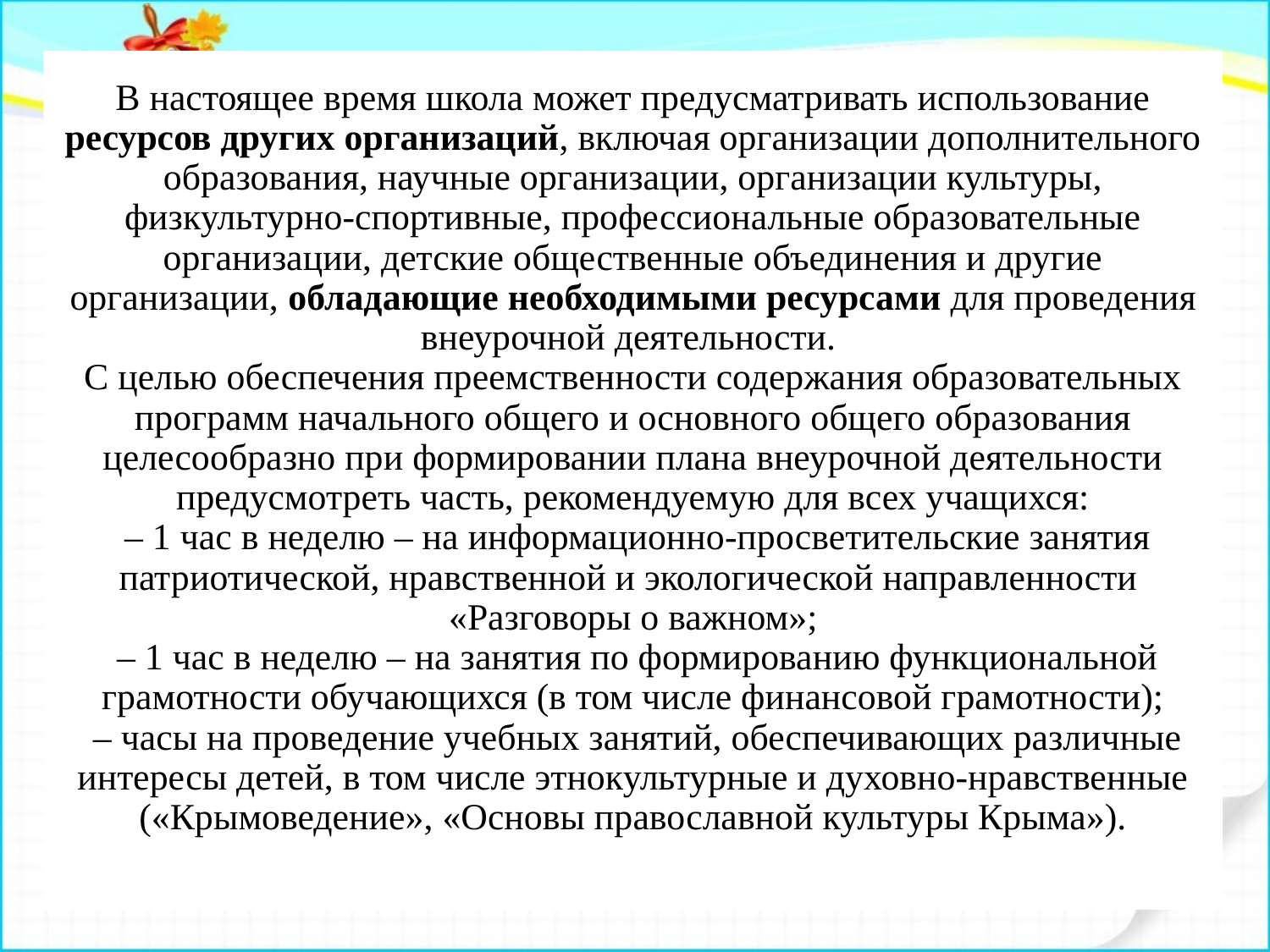

# В настоящее время школа может предусматривать использование ресурсов других организаций, включая организации дополнительного образования, научные организации, организации культуры, физкультурно-спортивные, профессиональные образовательные организации, детские общественные объединения и другие организации, обладающие необходимыми ресурсами для проведения внеурочной деятельности. С целью обеспечения преемственности содержания образовательных программ начального общего и основного общего образования целесообразно при формировании плана внеурочной деятельности предусмотреть часть, рекомендуемую для всех учащихся: – 1 час в неделю – на информационно-просветительские занятия патриотической, нравственной и экологической направленности «Разговоры о важном»; – 1 час в неделю – на занятия по формированию функциональной грамотности обучающихся (в том числе финансовой грамотности); – часы на проведение учебных занятий, обеспечивающих различные интересы детей, в том числе этнокультурные и духовно-нравственные («Крымоведение», «Основы православной культуры Крыма»).